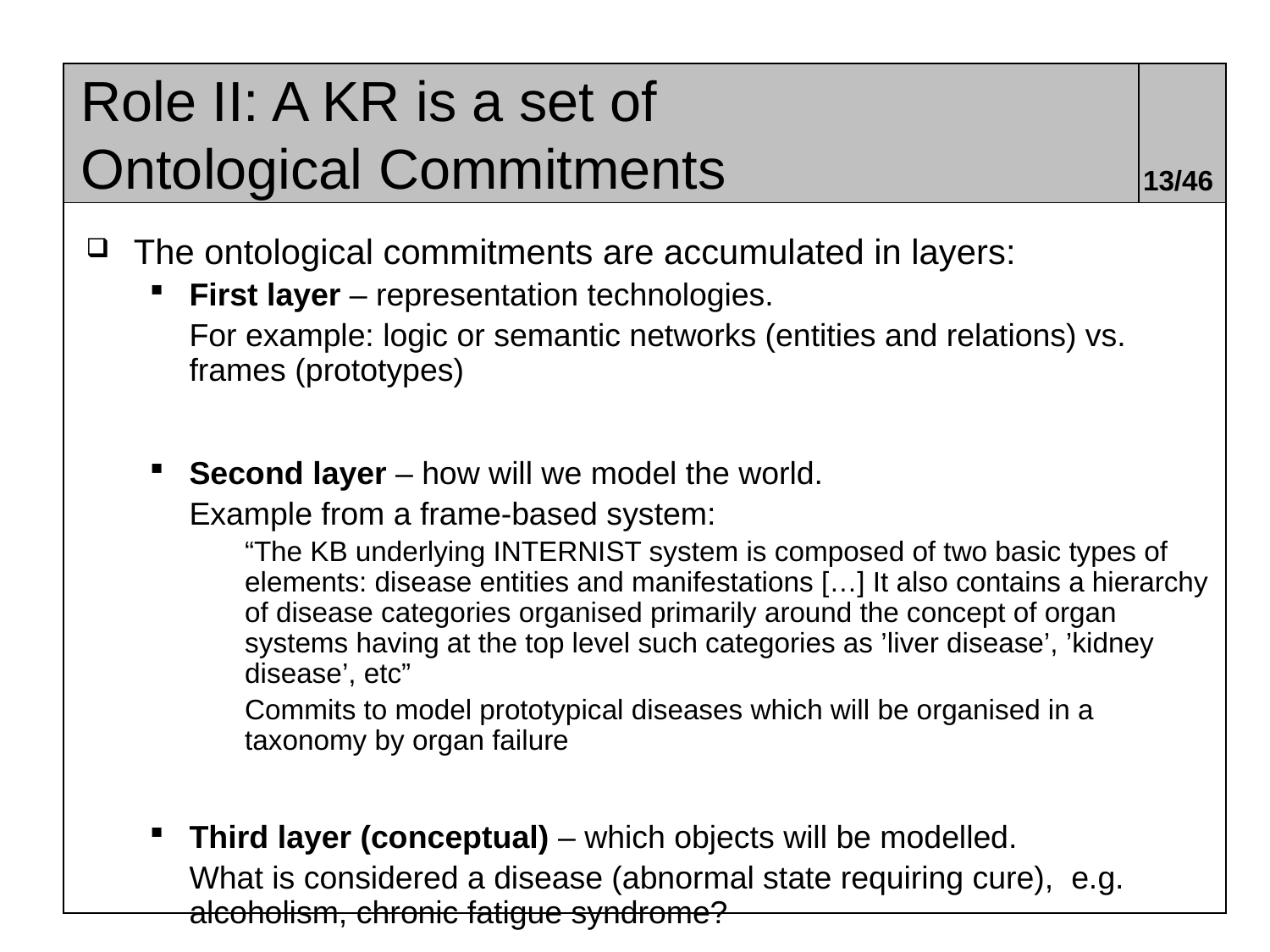

# Role II: A KR is a set of Ontological Commitments
13/46
The ontological commitments are accumulated in layers:
First layer – representation technologies.
	For example: logic or semantic networks (entities and relations) vs. frames (prototypes)

Second layer – how will we model the world.
	Example from a frame-based system:
	“The KB underlying INTERNIST system is composed of two basic types of elements: disease entities and manifestations […] It also contains a hierarchy of disease categories organised primarily around the concept of organ systems having at the top level such categories as ’liver disease’, ’kidney disease’, etc”
	Commits to model prototypical diseases which will be organised in a taxonomy by organ failure

Third layer (conceptual) – which objects will be modelled.
	What is considered a disease (abnormal state requiring cure),  e.g. alcoholism, chronic fatigue syndrome?